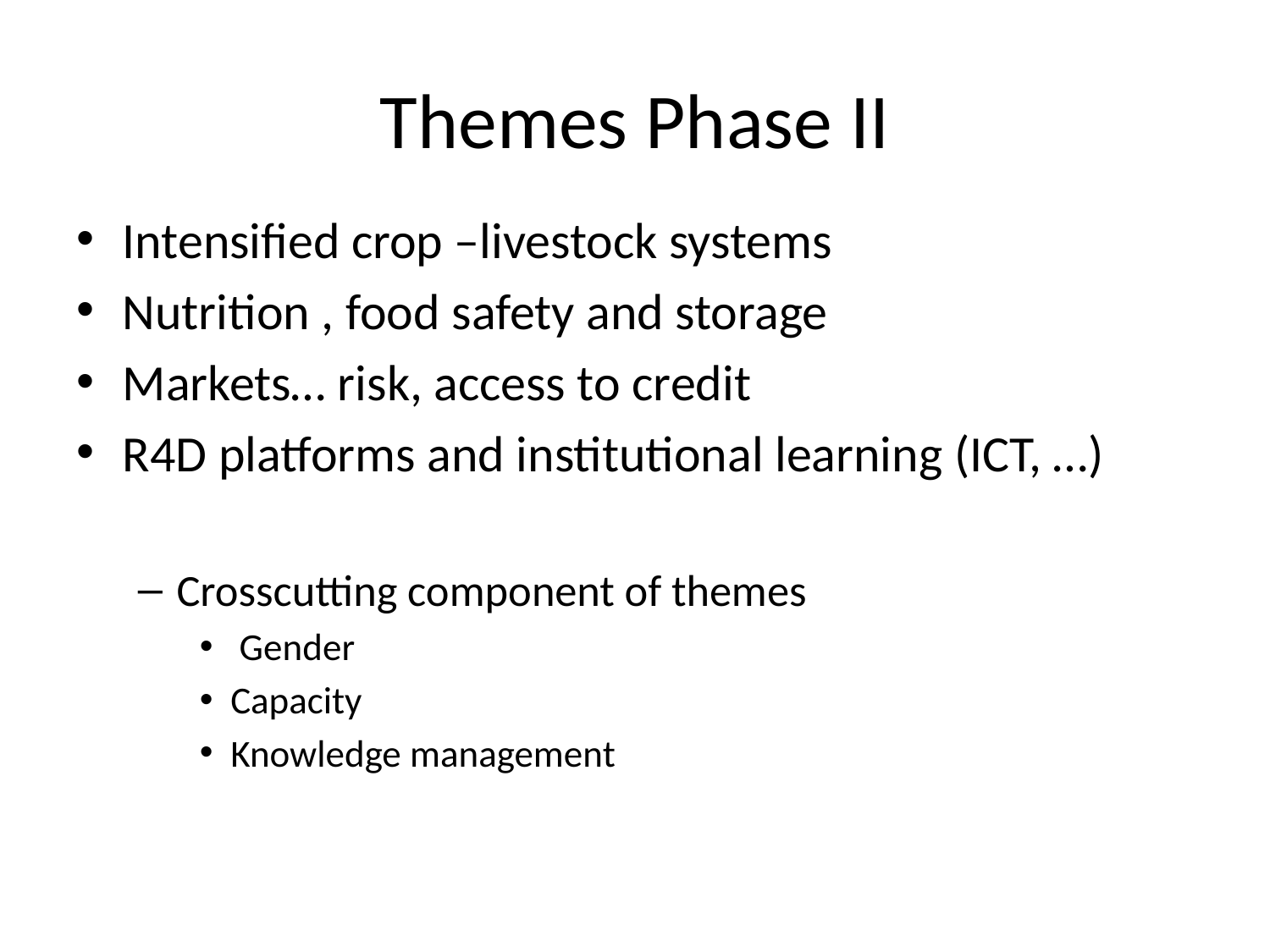

# Themes Phase II
Intensified crop –livestock systems
Nutrition , food safety and storage
Markets… risk, access to credit
R4D platforms and institutional learning (ICT, …)

Crosscutting component of themes
 Gender
Capacity
Knowledge management